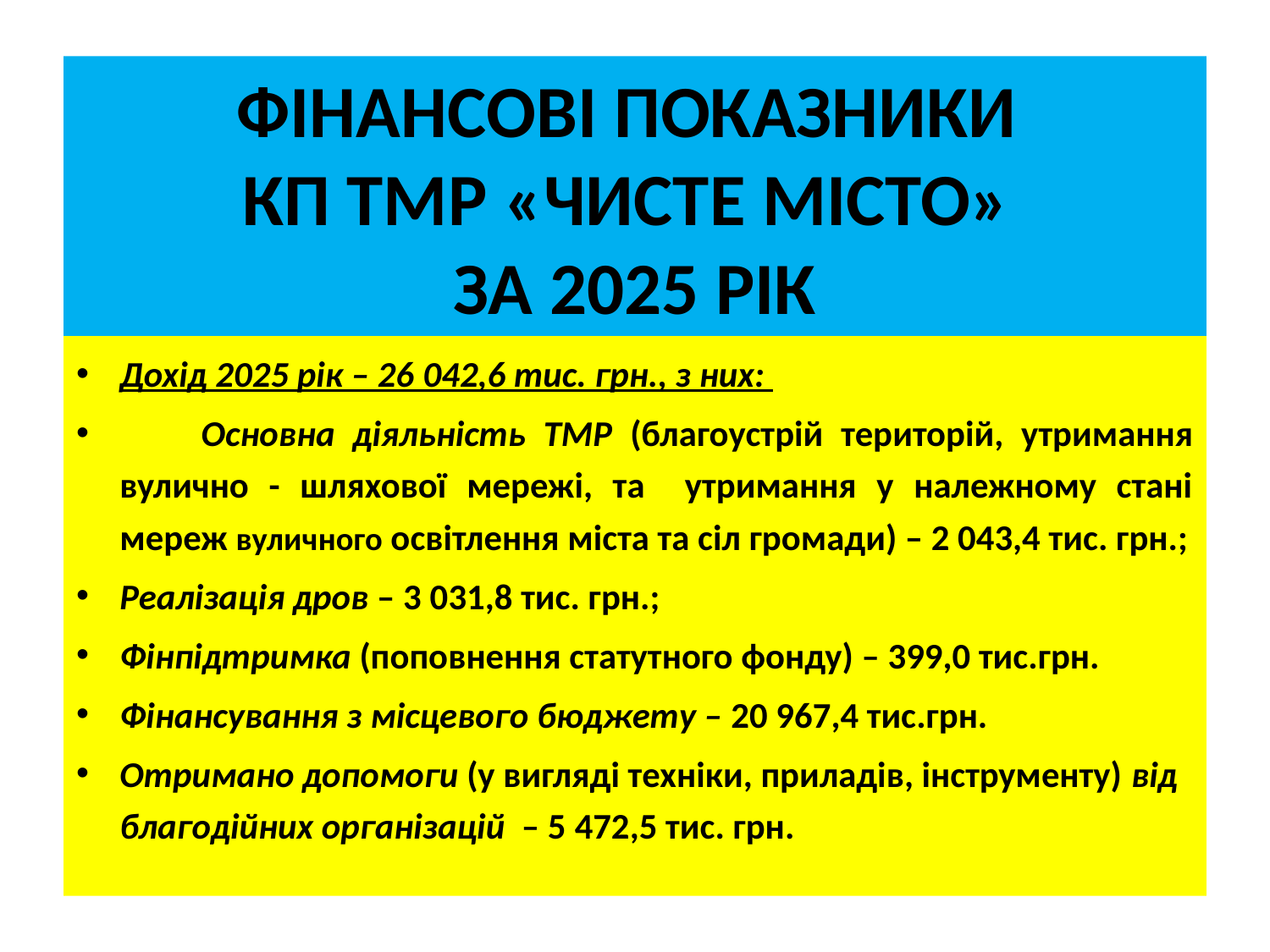

# ФІНАНСОВІ ПОКАЗНИКИ КП ТМР «ЧИСТЕ МІСТО»  ЗА 2025 РІК
Дохід 2025 рік – 26 042,6 тис. грн., з них:
	Основна діяльність ТМР (благоустрій територій, утримання вулично - шляхової мережі, та  утримання у належному стані мереж вуличного освітлення міста та сіл громади) – 2 043,4 тис. грн.;
Реалізація дров – 3 031,8 тис. грн.;
Фінпідтримка (поповнення статутного фонду) – 399,0 тис.грн.
Фінансування з місцевого бюджету – 20 967,4 тис.грн.
Отримано допомоги (у вигляді техніки, приладів, інструменту) від благодійних організацій  – 5 472,5 тис. грн.